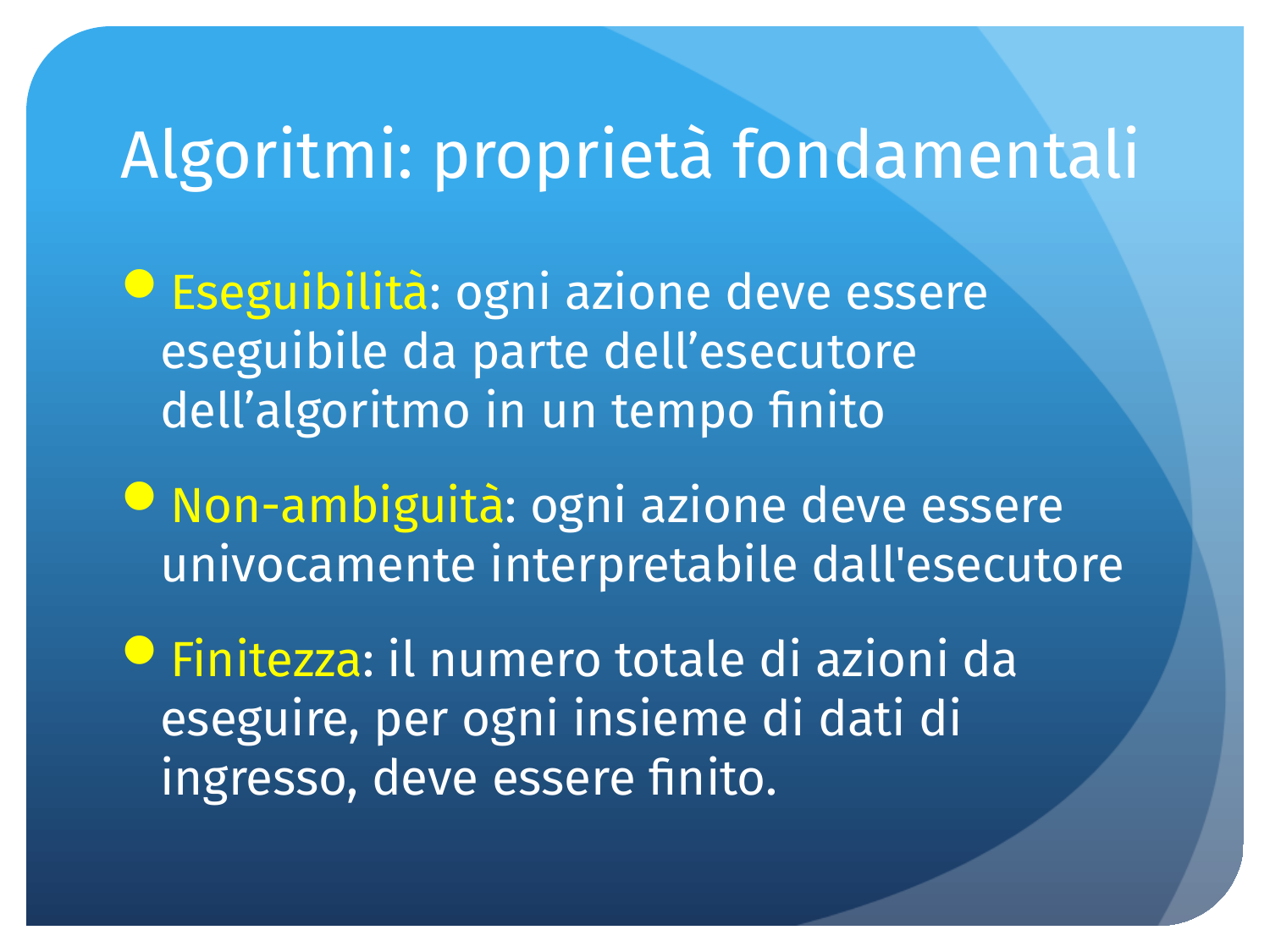

# Algoritmi: proprietà fondamentali
Eseguibilità: ogni azione deve essere eseguibile da parte dell’esecutore dell’algoritmo in un tempo finito
Non-ambiguità: ogni azione deve essere univocamente interpretabile dall'esecutore
Finitezza: il numero totale di azioni da eseguire, per ogni insieme di dati di ingresso, deve essere finito.